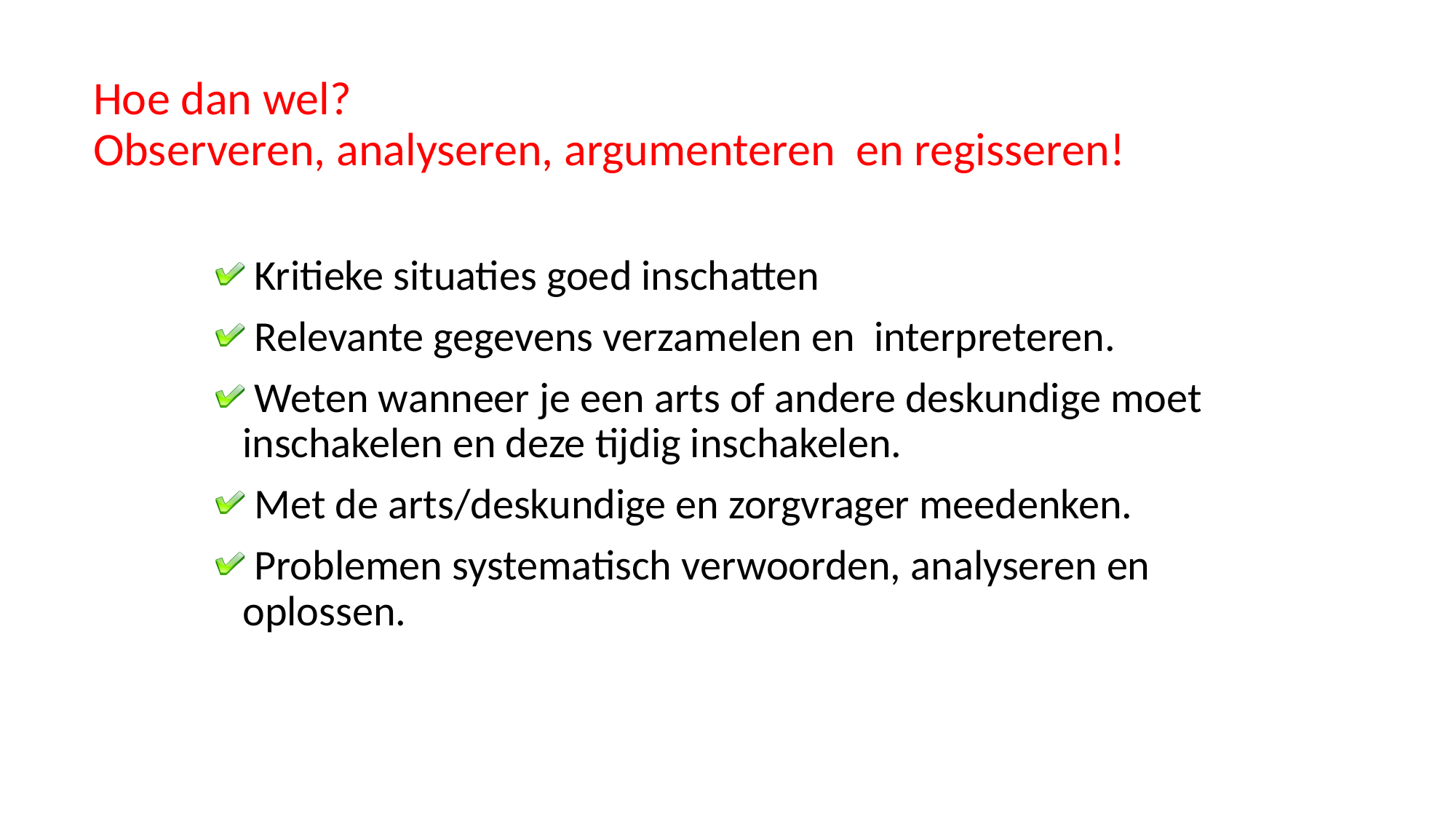

# Hoe dan wel? Observeren, analyseren, argumenteren  en regisseren!
 Kritieke situaties goed inschatten
 Relevante gegevens verzamelen en  interpreteren.
 Weten wanneer je een arts of andere deskundige moet inschakelen en deze tijdig inschakelen.
 Met de arts/deskundige en zorgvrager meedenken.
 Problemen systematisch verwoorden, analyseren en oplossen.